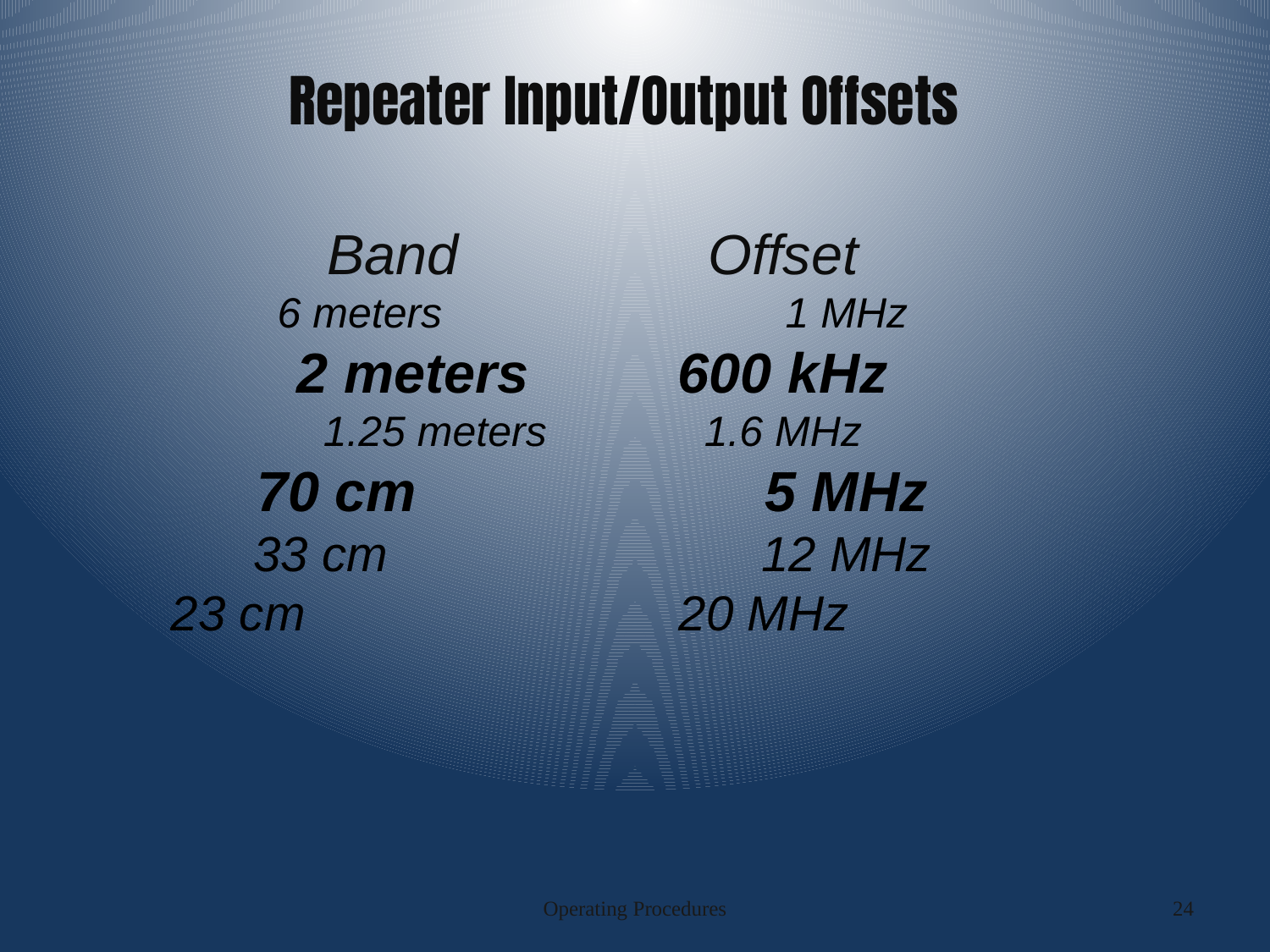

# Repeater Input/Output Offsets
Band		Offset
6 meters			1 MHz
2 meters		600 kHz
1.25 meters		1.6 MHz
70 cm			5 MHz
33 cm			12 MHz
23 cm			20 MHz

Operating Procedures
24